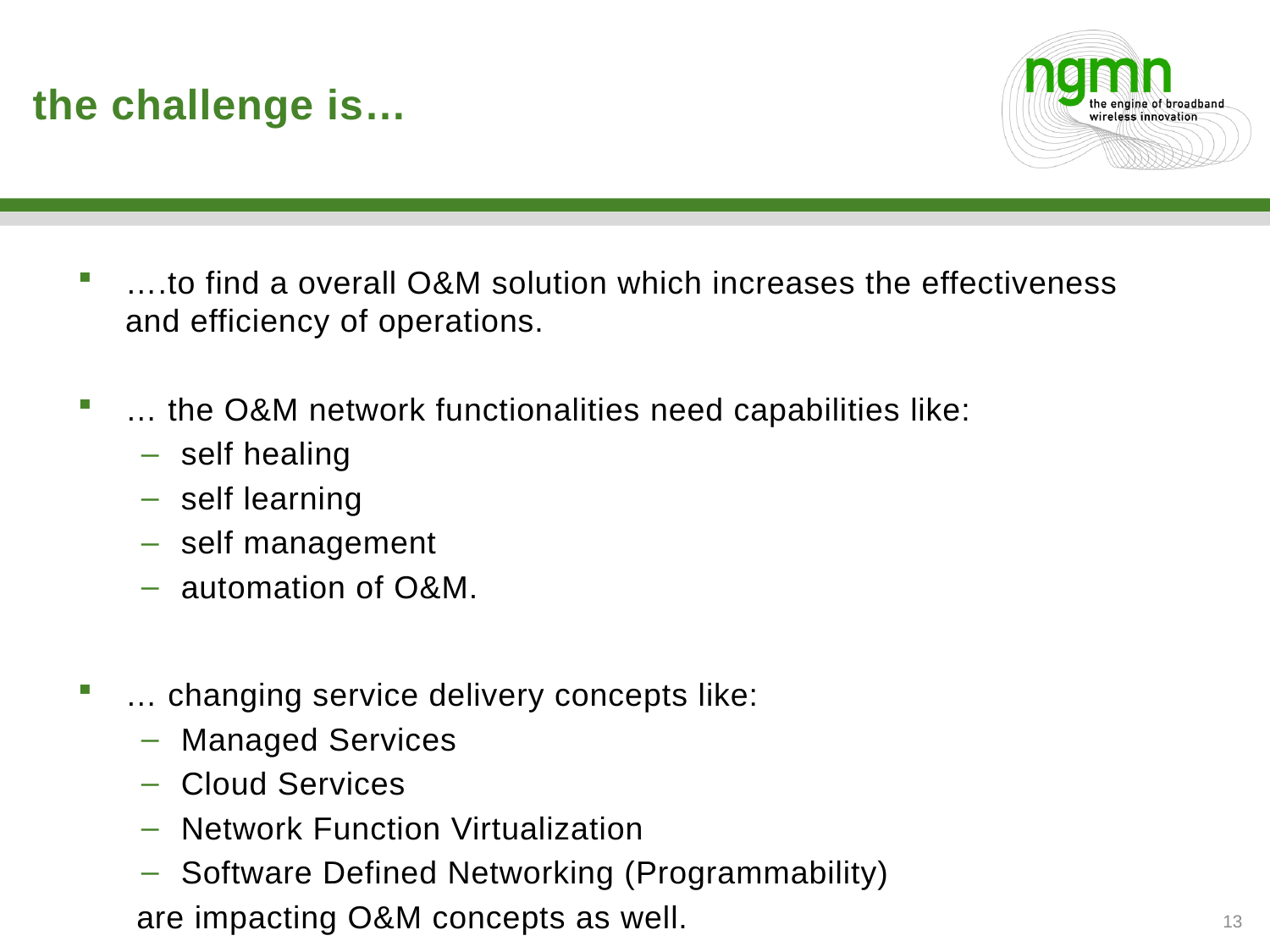

# the challenge is…
….to find a overall O&M solution which increases the effectiveness and efficiency of operations.

… the O&M network functionalities need capabilities like:
self healing
self learning
self management
automation of O&M.

… changing service delivery concepts like:
Managed Services
Cloud Services
Network Function Virtualization
Software Defined Networking (Programmability)
      are impacting O&M concepts as well.

13